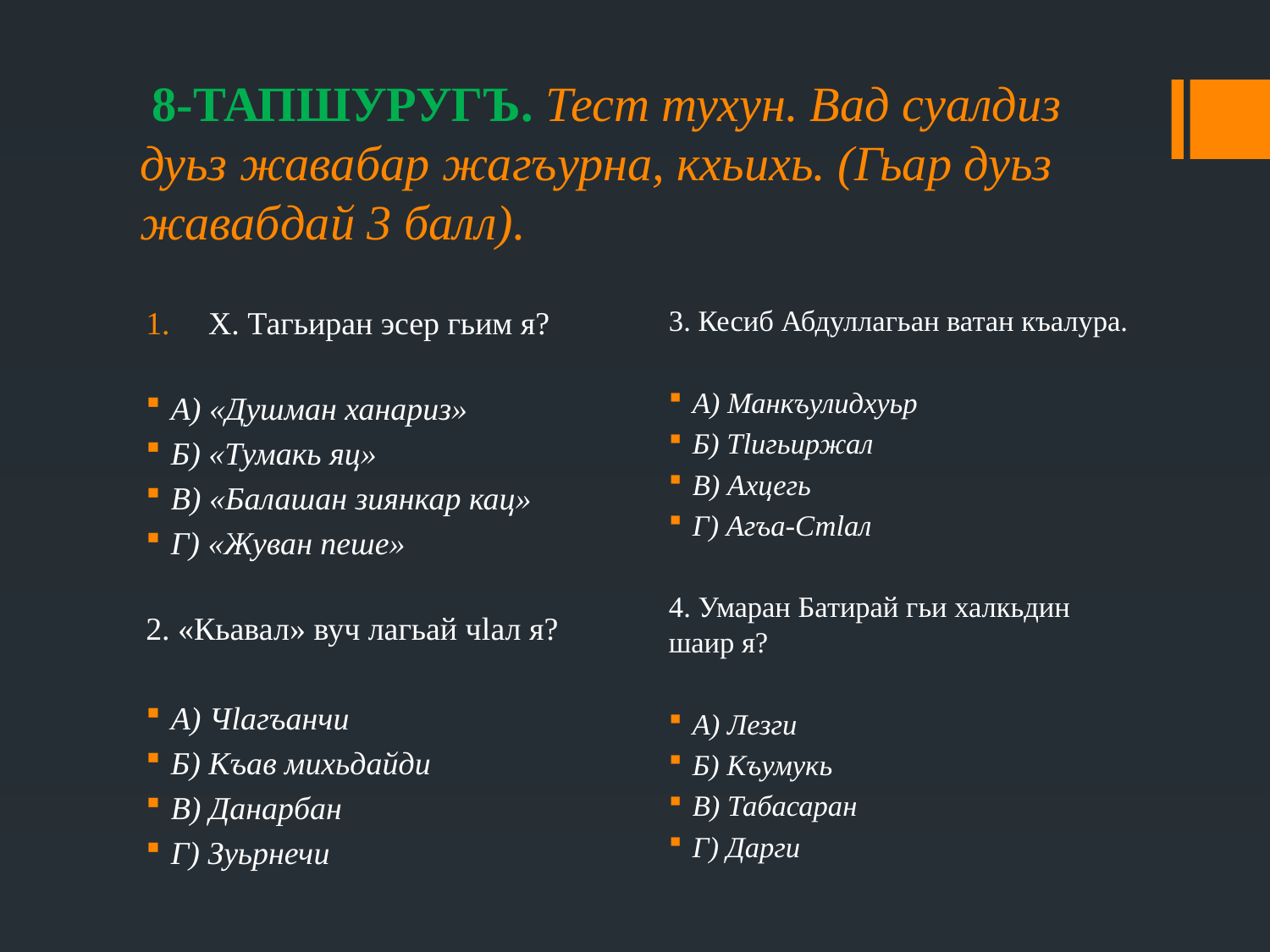

# 8-ТАПШУРУГЪ. Тест тухун. Вад суалдиз дуьз жавабар жагъурна, кхьихь. (Гьар дуьз жавабдай 3 балл).
Х. Тагьиран эсер гьим я?

А) «Душман ханариз»
Б) «Тумакь яц»
В) «Балашан зиянкар кац»
Г) «Жуван пеше»

2. «Кьавал» вуч лагьай чlал я?

А) Чlагъанчи
Б) Къав михьдайди
В) Данарбан
Г) Зуьрнечи

3. Кесиб Абдуллагьан ватан къалура.

А) Манкъулидхуьр
Б) Тlигьиржал
В) Ахцегь
Г) Агъа-Стlал

4. Умаран Батирай гьи халкьдин шаир я?

А) Лезги
Б) Къумукь
В) Табасаран
Г) Дарги